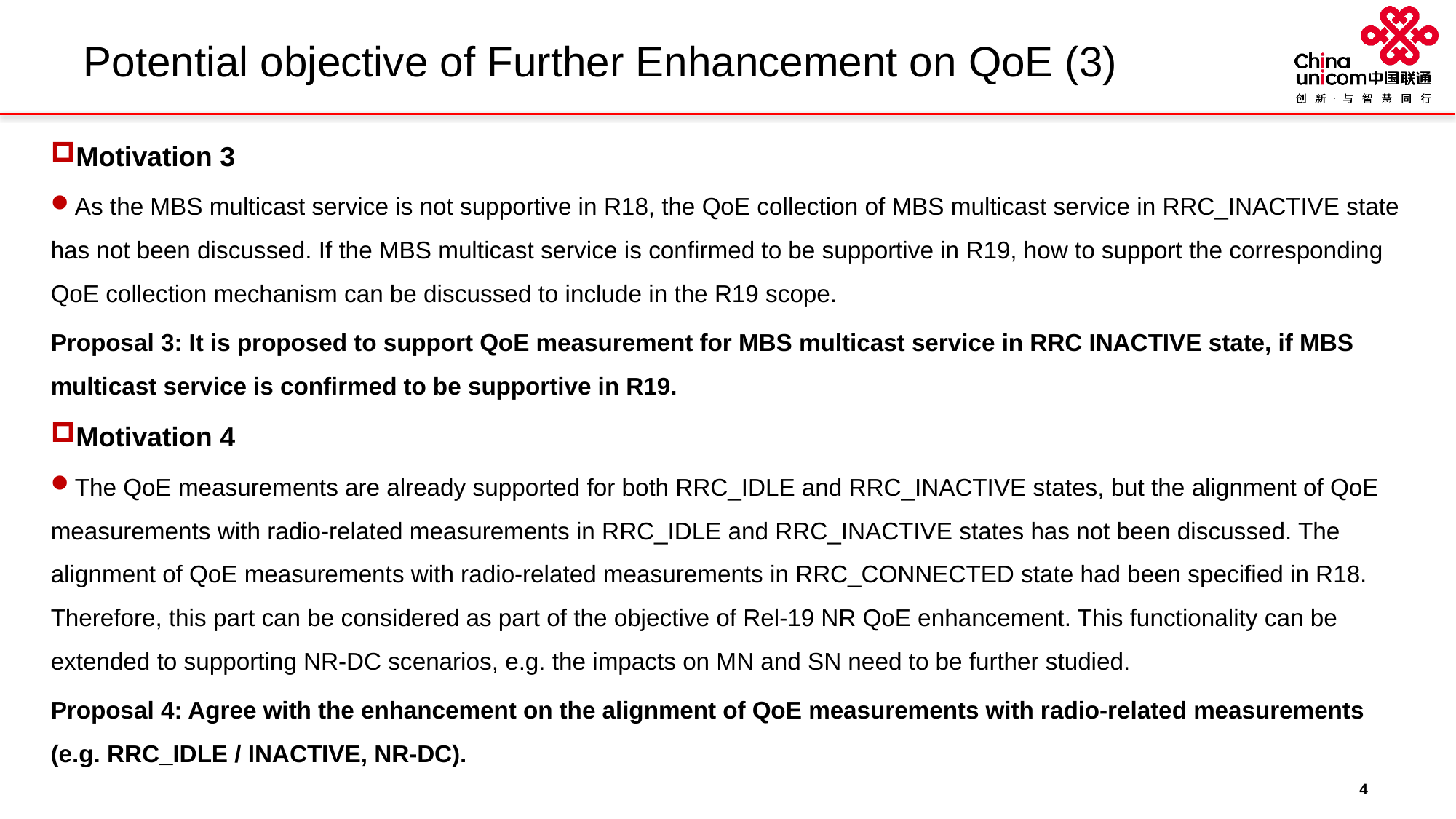

# Potential objective of Further Enhancement on QoE (3)
Motivation 3
As the MBS multicast service is not supportive in R18, the QoE collection of MBS multicast service in RRC_INACTIVE state has not been discussed. If the MBS multicast service is confirmed to be supportive in R19, how to support the corresponding QoE collection mechanism can be discussed to include in the R19 scope.
Proposal 3: It is proposed to support QoE measurement for MBS multicast service in RRC INACTIVE state, if MBS multicast service is confirmed to be supportive in R19.
Motivation 4
The QoE measurements are already supported for both RRC_IDLE and RRC_INACTIVE states, but the alignment of QoE measurements with radio-related measurements in RRC_IDLE and RRC_INACTIVE states has not been discussed. The alignment of QoE measurements with radio-related measurements in RRC_CONNECTED state had been specified in R18. Therefore, this part can be considered as part of the objective of Rel-19 NR QoE enhancement. This functionality can be extended to supporting NR-DC scenarios, e.g. the impacts on MN and SN need to be further studied.
Proposal 4: Agree with the enhancement on the alignment of QoE measurements with radio-related measurements (e.g. RRC_IDLE / INACTIVE, NR-DC).